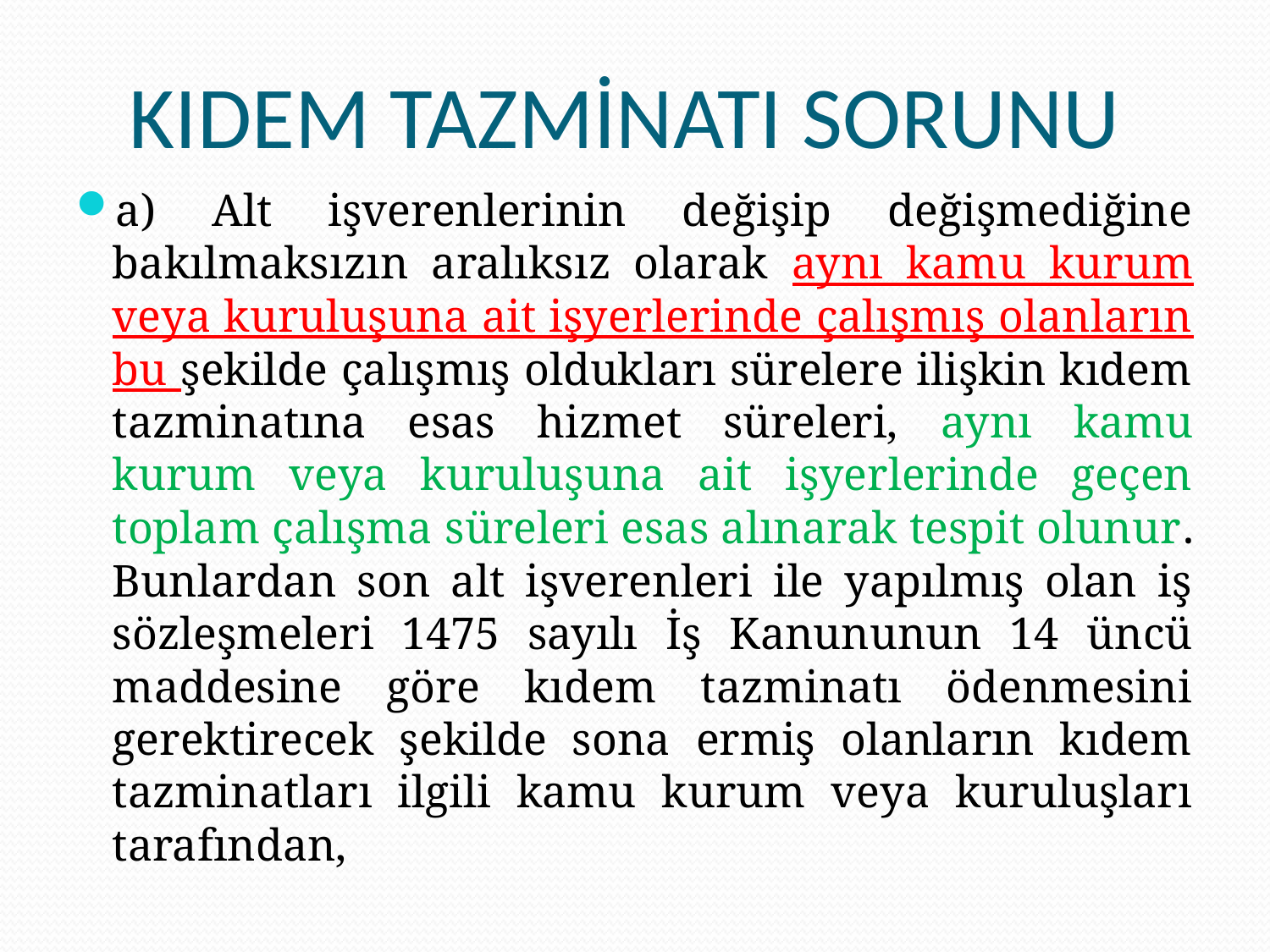

# KIDEM TAZMİNATI SORUNU
a) Alt işverenlerinin değişip değişmediğine bakılmaksızın aralıksız olarak aynı kamu kurum veya kuruluşuna ait işyerlerinde çalışmış olanların bu şekilde çalışmış oldukları sürelere ilişkin kıdem tazminatına esas hizmet süreleri, aynı kamu kurum veya kuruluşuna ait işyerlerinde geçen toplam çalışma süreleri esas alınarak tespit olunur. Bunlardan son alt işverenleri ile yapılmış olan iş sözleşmeleri 1475 sayılı İş Kanununun 14 üncü maddesine göre kıdem tazminatı ödenmesini gerektirecek şekilde sona ermiş olanların kıdem tazminatları ilgili kamu kurum veya kuruluşları tarafından,